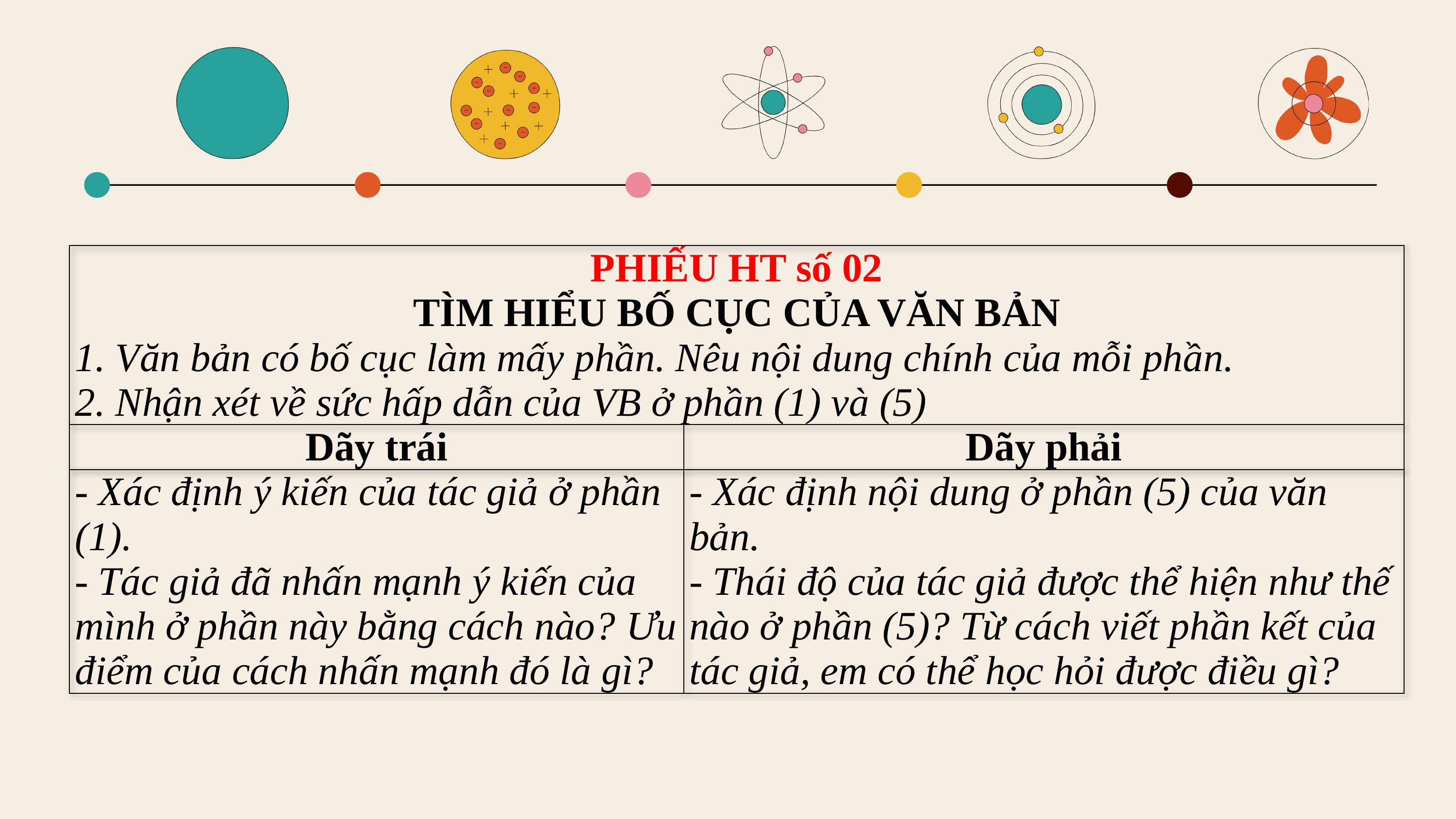

| PHIẾU HT số 02 TÌM HIỂU BỐ CỤC CỦA VĂN BẢN 1. Văn bản có bố cục làm mấy phần. Nêu nội dung chính của mỗi phần. 2. Nhận xét về sức hấp dẫn của VB ở phần (1) và (5) |  |
| --- | --- |
| Dãy trái | Dãy phải |
| - Xác định ý kiến của tác giả ở phần (1). - Tác giả đã nhấn mạnh ý kiến của mình ở phần này bằng cách nào? Ưu điểm của cách nhấn mạnh đó là gì? | - Xác định nội dung ở phần (5) của văn bản. - Thái độ của tác giả được thể hiện như thế nào ở phần (5)? Từ cách viết phần kết của tác giả, em có thể học hỏi được điều gì? |